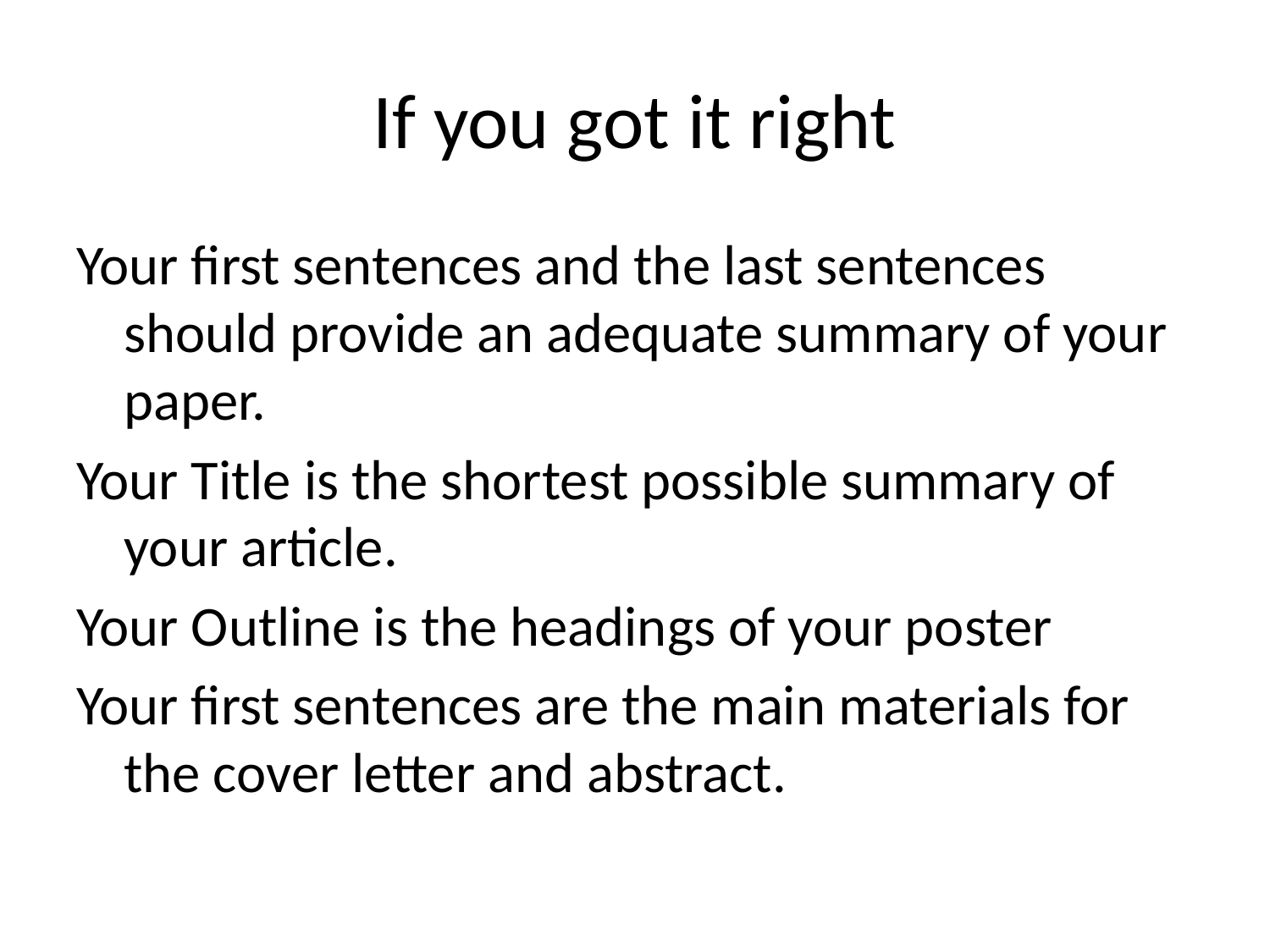

# If you got it right
Your first sentences and the last sentences  should provide an adequate summary of your paper.
Your Title is the shortest possible summary of your article.
Your Outline is the headings of your poster
Your first sentences are the main materials for the cover letter and abstract.